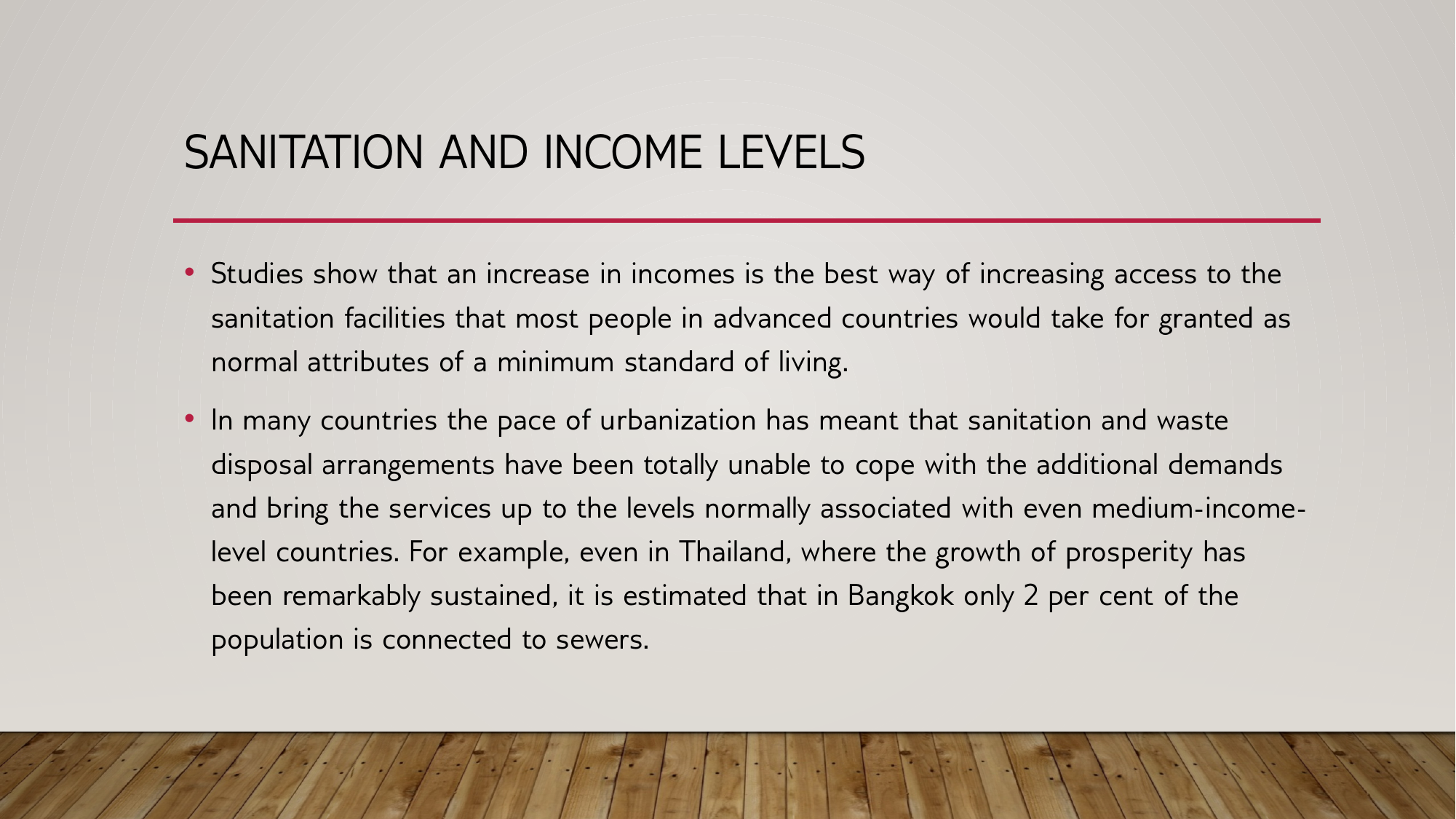

# Sanitation and Income Levels
Studies show that an increase in incomes is the best way of increasing access to the sanitation facilities that most people in advanced countries would take for granted as normal attributes of a minimum standard of living.
In many countries the pace of urbanization has meant that sanitation and waste disposal arrangements have been totally unable to cope with the additional demands and bring the services up to the levels normally associated with even medium-income- level countries. For example, even in Thailand, where the growth of prosperity has been remarkably sustained, it is estimated that in Bangkok only 2 per cent of the population is connected to sewers.